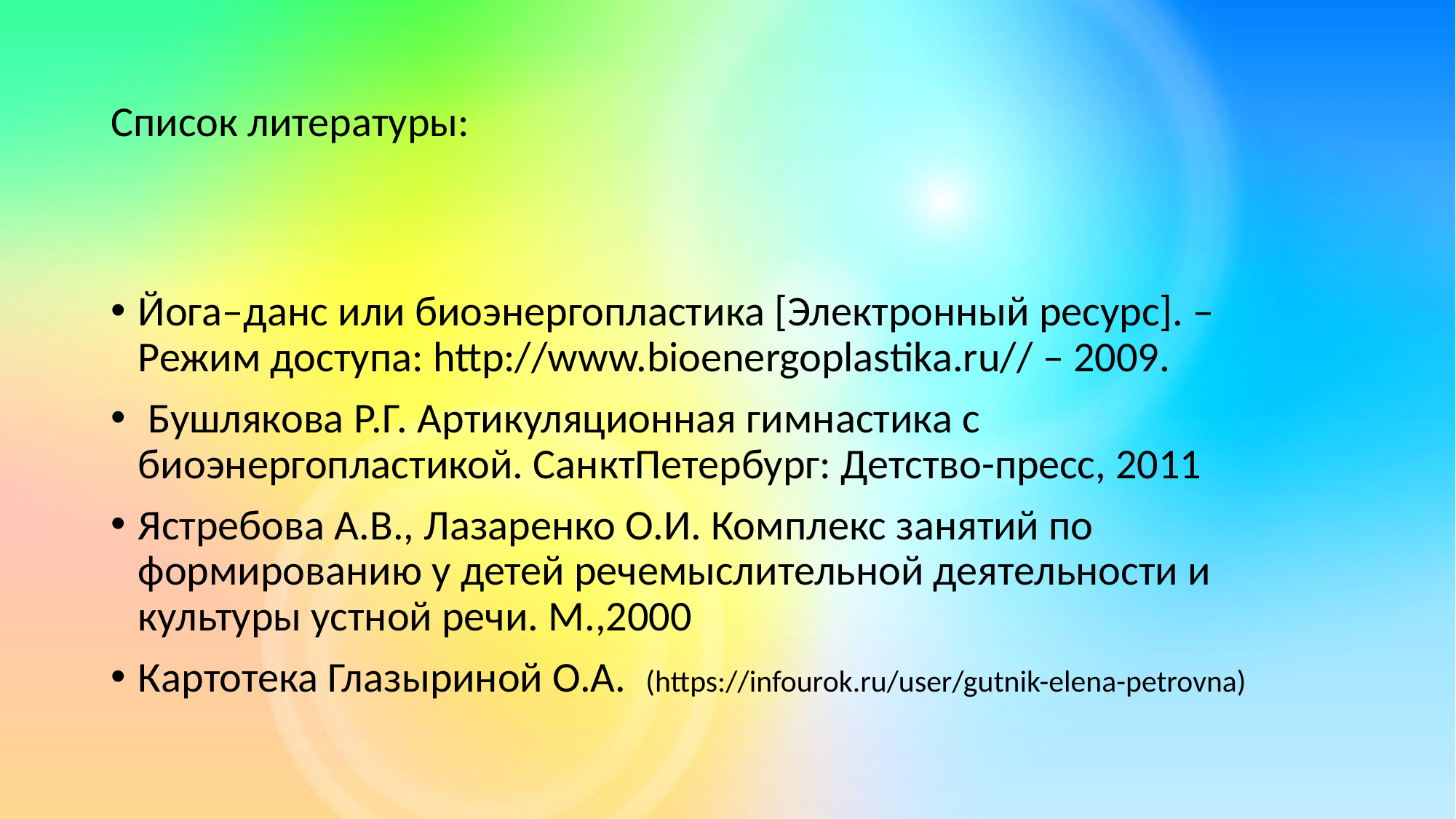

# Список литературы:

Йога–данс или биоэнергопластика [Электронный ресурс]. – Режим доступа: http://www.bioenergoplastika.ru// – 2009.
 Бушлякова Р.Г. Артикуляционная гимнастика с биоэнергопластикой. СанктПетербург: Детство-пресс, 2011
Ястребова А.В., Лазаренко О.И. Комплекс занятий по формированию у детей речемыслительной деятельности и культуры устной речи. М.,2000
Картотека Глазыриной О.А.  (https://infourok.ru/user/gutnik-elena-petrovna)